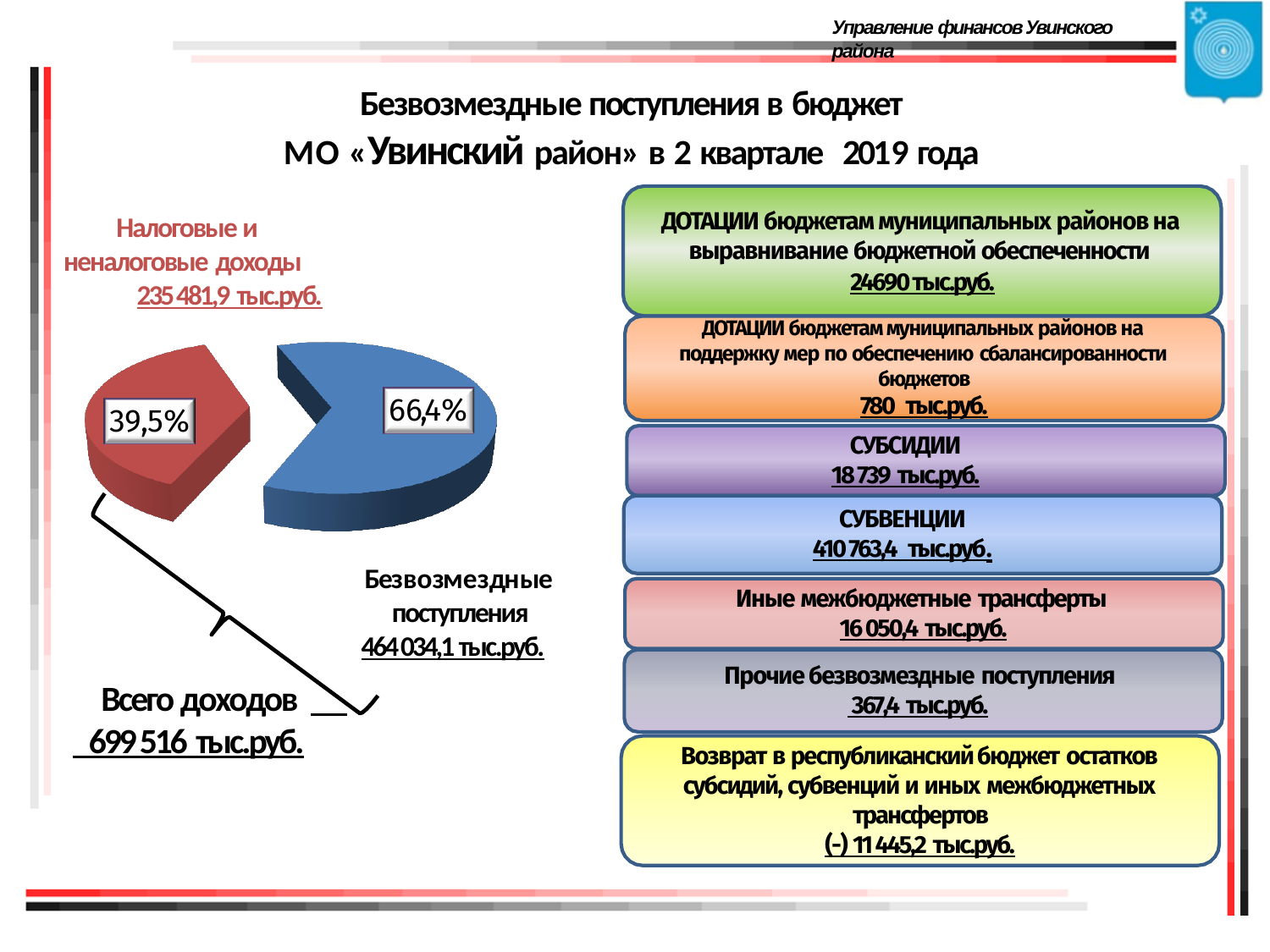

Управление финансов Увинского района

# Безвозмездные поступления в бюджет
МО «Увинский район» в 2 квартале   2019 года

ДОТАЦИИ бюджетам муниципальных районов на  выравнивание бюджетной обеспеченности
24690 тыс.руб.
Налоговые и  неналоговые доходы
235 481,9 тыс.руб.

ДОТАЦИИ бюджетам муниципальных районов на  поддержку мер по обеспечению сбалансированности  бюджетов
780  тыс.руб.

66,4%

39,5%

СУБСИДИИ
18 739 тыс.руб.
СУБВЕНЦИИ
410 763,4  тыс.руб.

Безвозмездные  поступления
464 034,1 тыс.руб.

Иные межбюджетные трансферты  16 050,4 тыс.руб.

Прочие безвозмездные поступления   367,4 тыс.руб.
Всего доходов             699 516 тыс.руб.

Возврат в республиканский бюджет остатков  субсидий, субвенций и иных межбюджетных  трансфертов
(-) 11 445,2 тыс.руб.